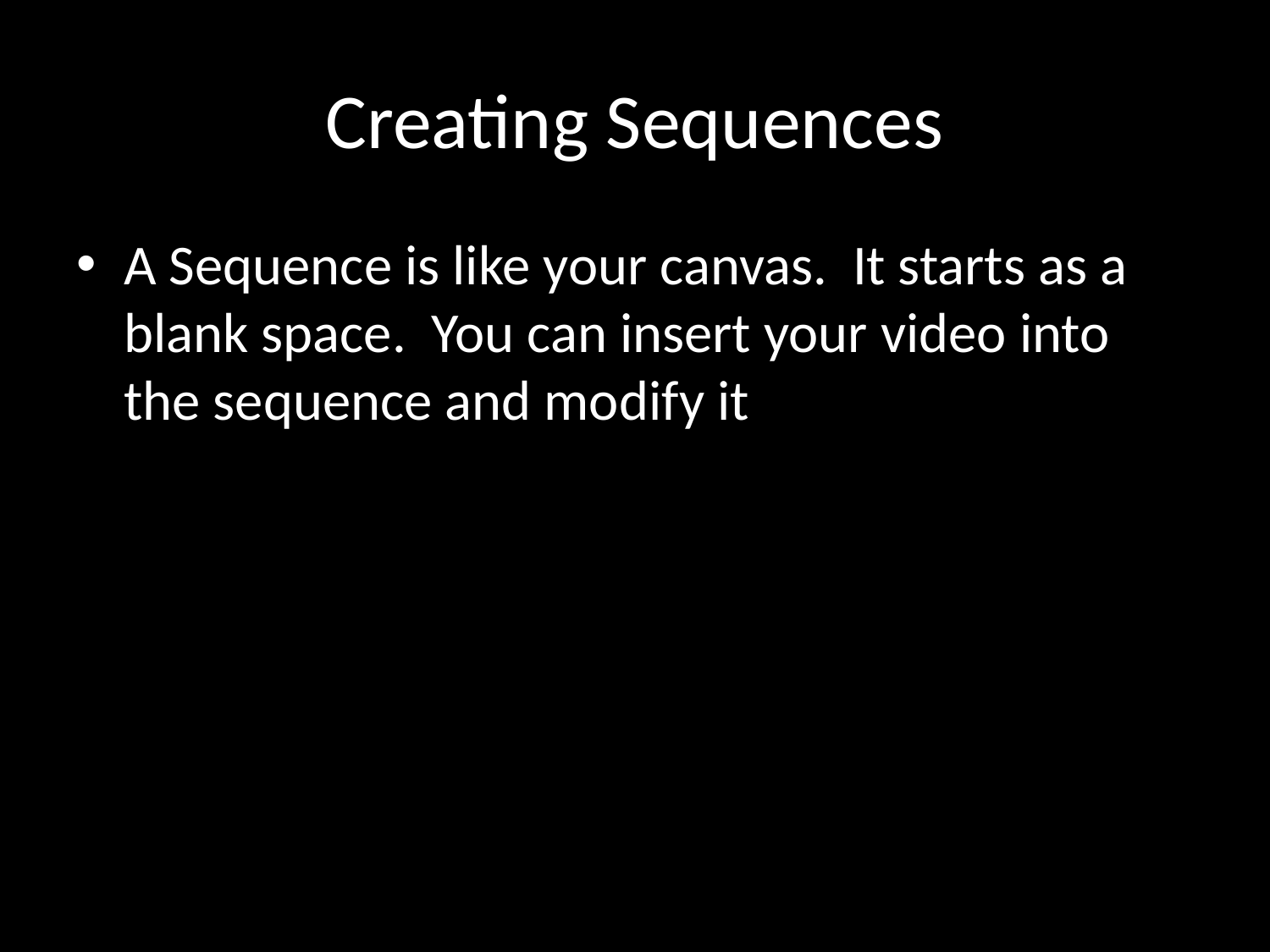

# Creating Sequences
A Sequence is like your canvas.  It starts as a blank space.  You can insert your video into the sequence and modify it